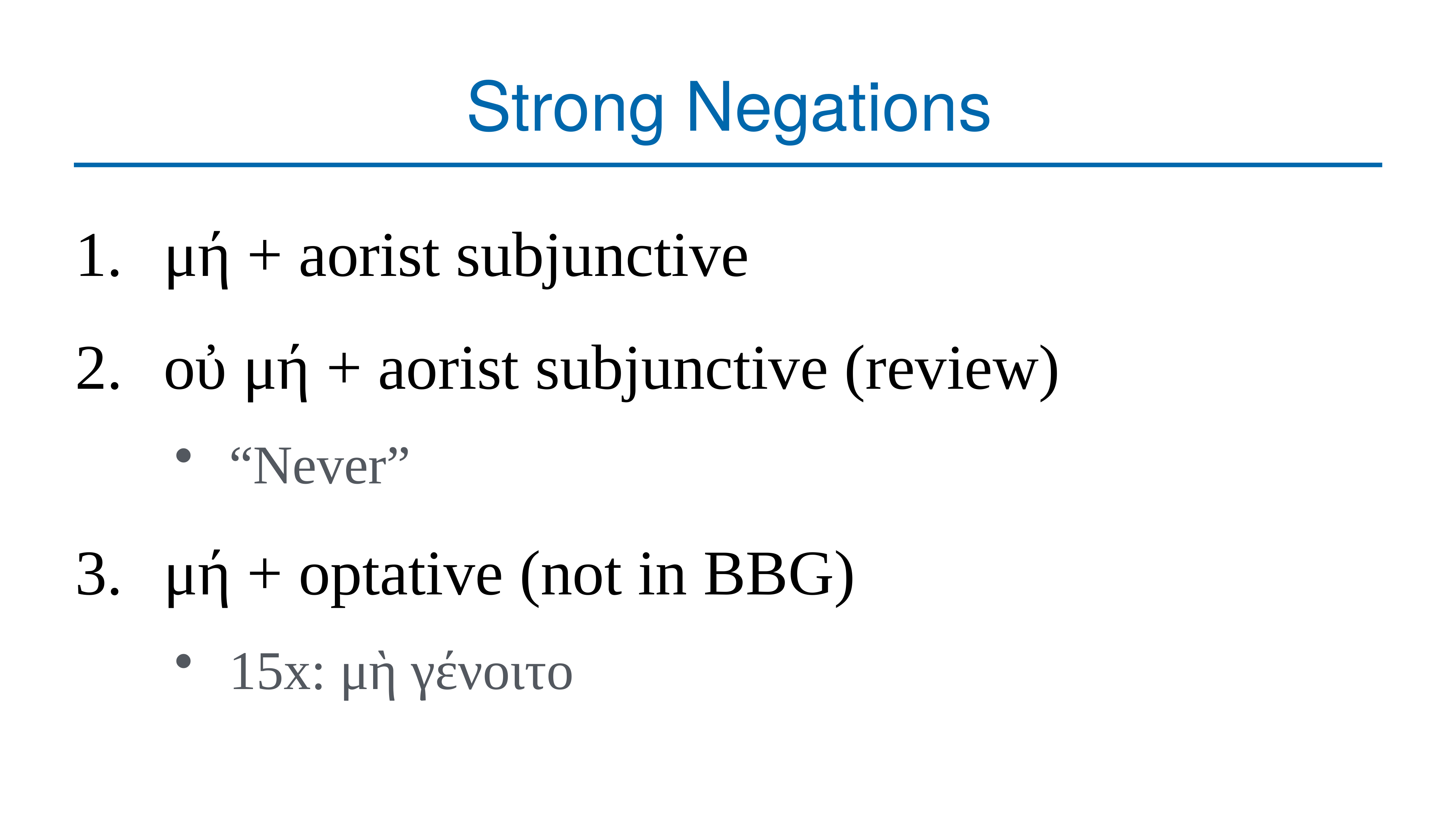

# Strong Negations
μή + aorist subjunctive
οὐ μή + aorist subjunctive (review)
“Never”
μή + optative (not in BBG)
15x: μὴ γένοιτο